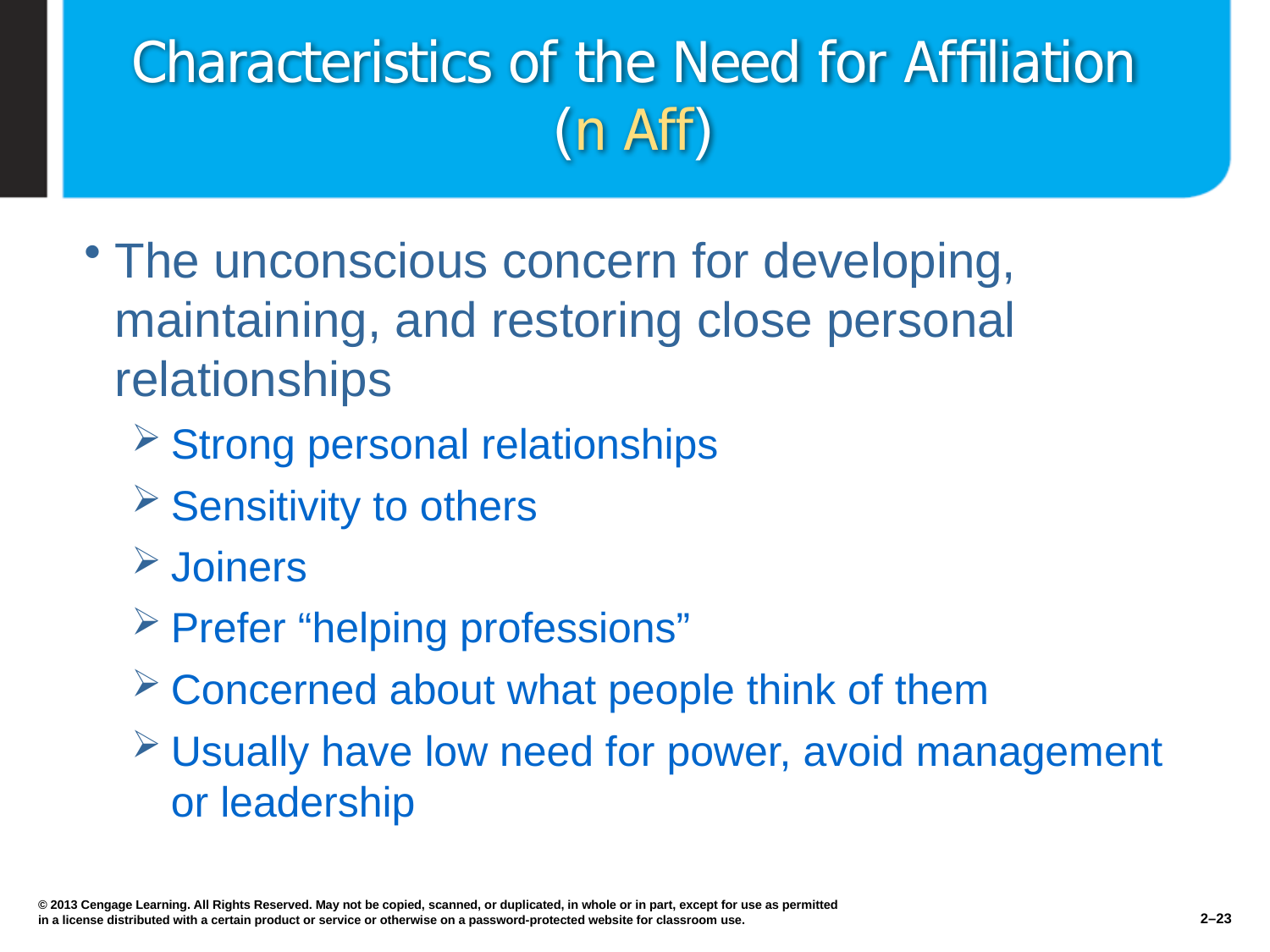

# Characteristics of the Need for Affiliation (n Aff)
The unconscious concern for developing, maintaining, and restoring close personal relationships
Strong personal relationships
Sensitivity to others
Joiners
Prefer “helping professions”
Concerned about what people think of them
Usually have low need for power, avoid management or leadership
© 2013 Cengage Learning. All Rights Reserved. May not be copied, scanned, or duplicated, in whole or in part, except for use as permitted in a license distributed with a certain product or service or otherwise on a password-protected website for classroom use.
2–23